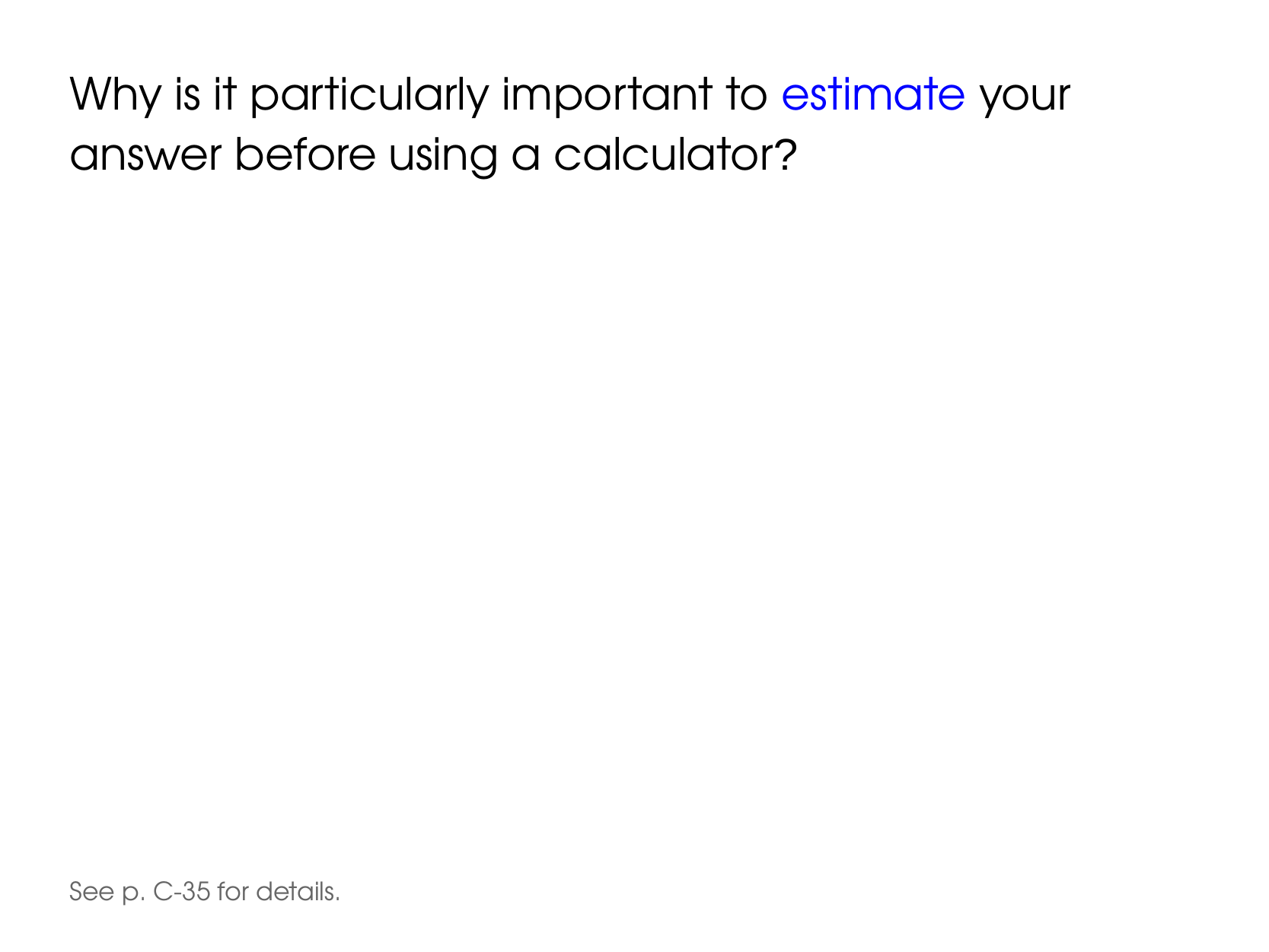

Why is it particularly important to estimate your answer before using a calculator?
See p. C-35 for details.